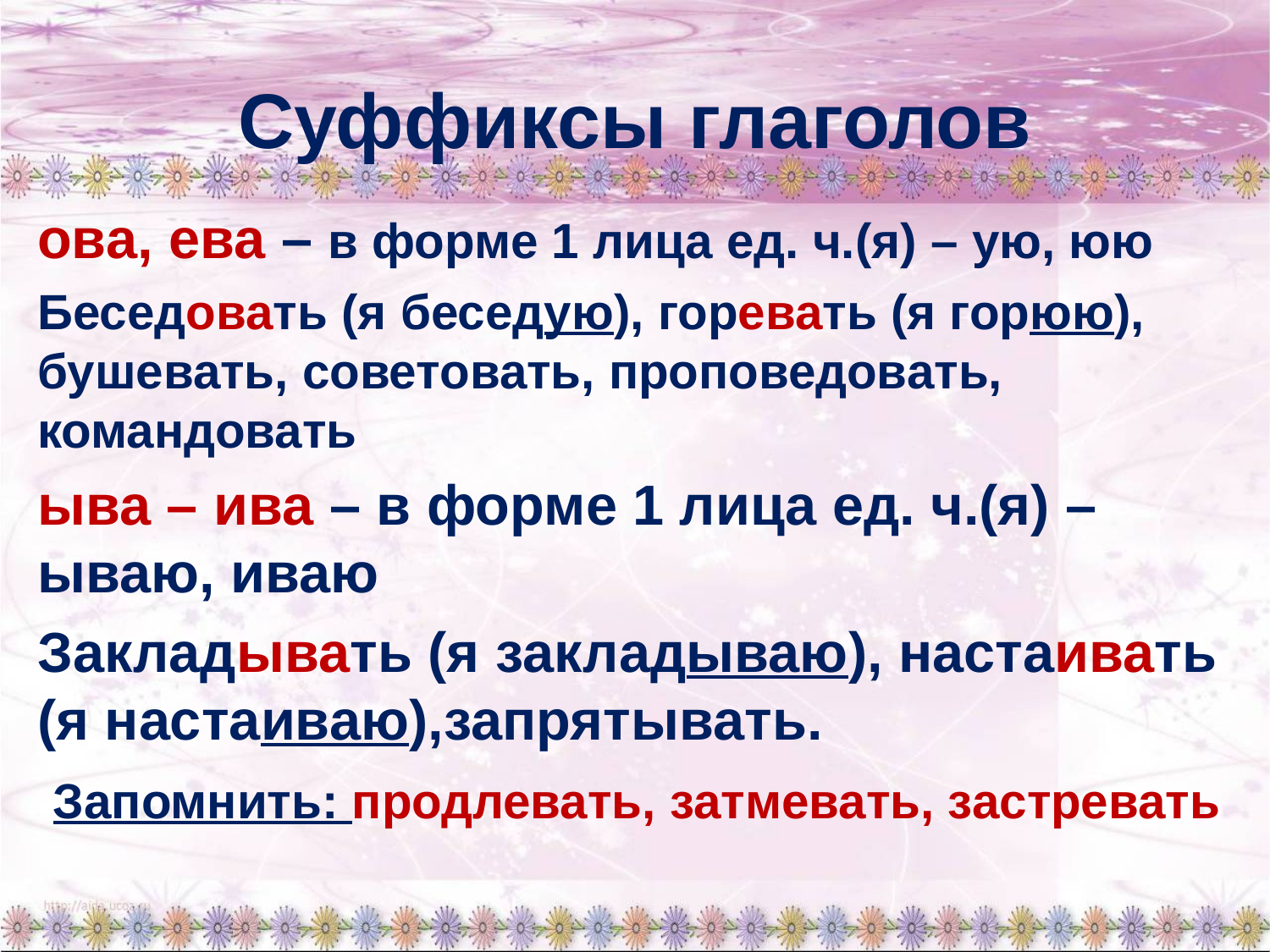

# Суффиксы глаголов
ова, ева – в форме 1 лица ед. ч.(я) – ую, юю
Беседовать (я беседую), горевать (я горюю), бушевать, советовать, проповедовать, командовать
ыва – ива – в форме 1 лица ед. ч.(я) – ываю, иваю
Закладывать (я закладываю), настаивать (я настаиваю),запрятывать.
 Запомнить: продлевать, затмевать, застревать